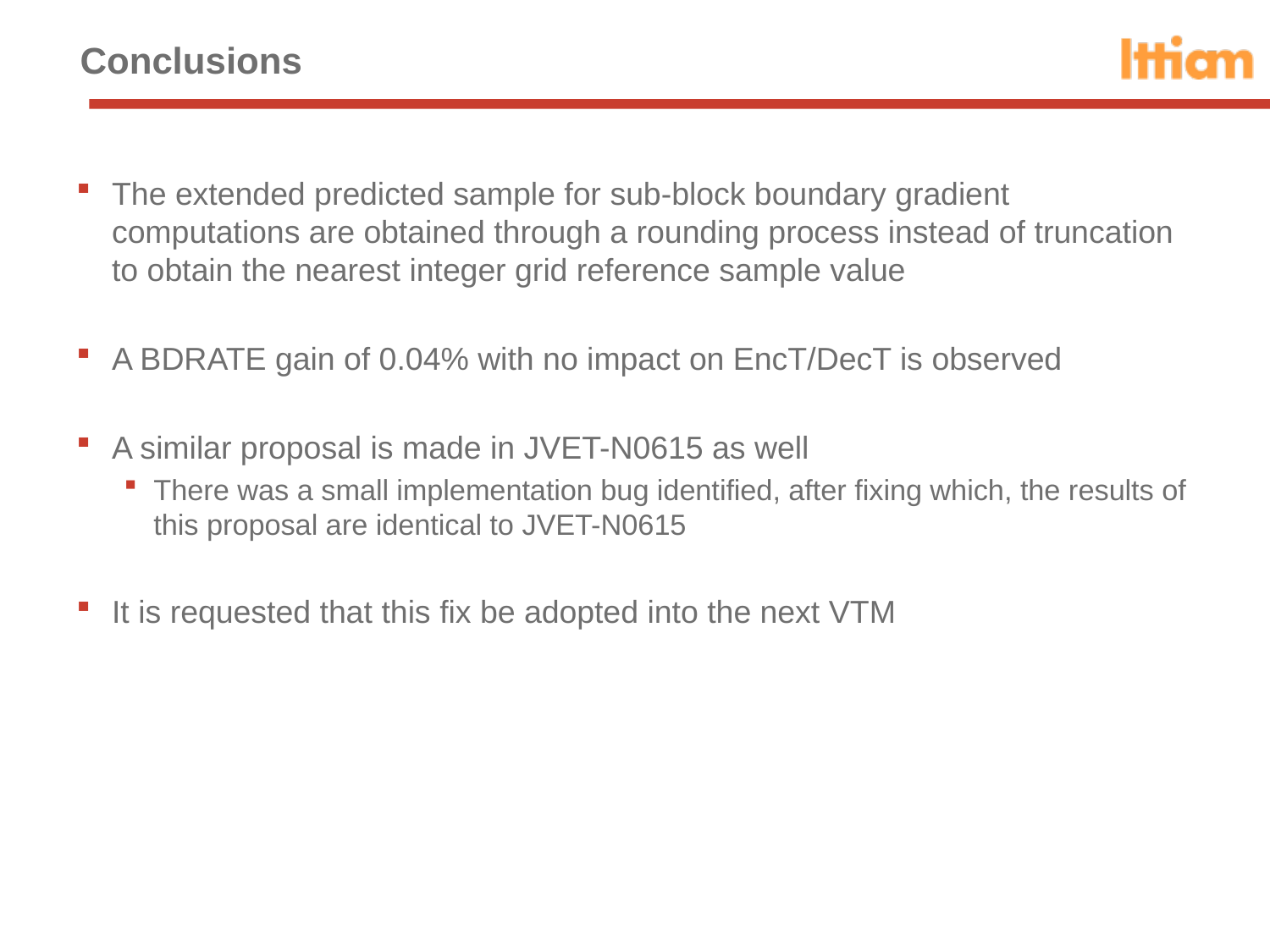

# Conclusions
The extended predicted sample for sub-block boundary gradient computations are obtained through a rounding process instead of truncation to obtain the nearest integer grid reference sample value

A BDRATE gain of 0.04% with no impact on EncT/DecT is observed

A similar proposal is made in JVET-N0615 as well
There was a small implementation bug identified, after fixing which, the results of this proposal are identical to JVET-N0615

It is requested that this fix be adopted into the next VTM